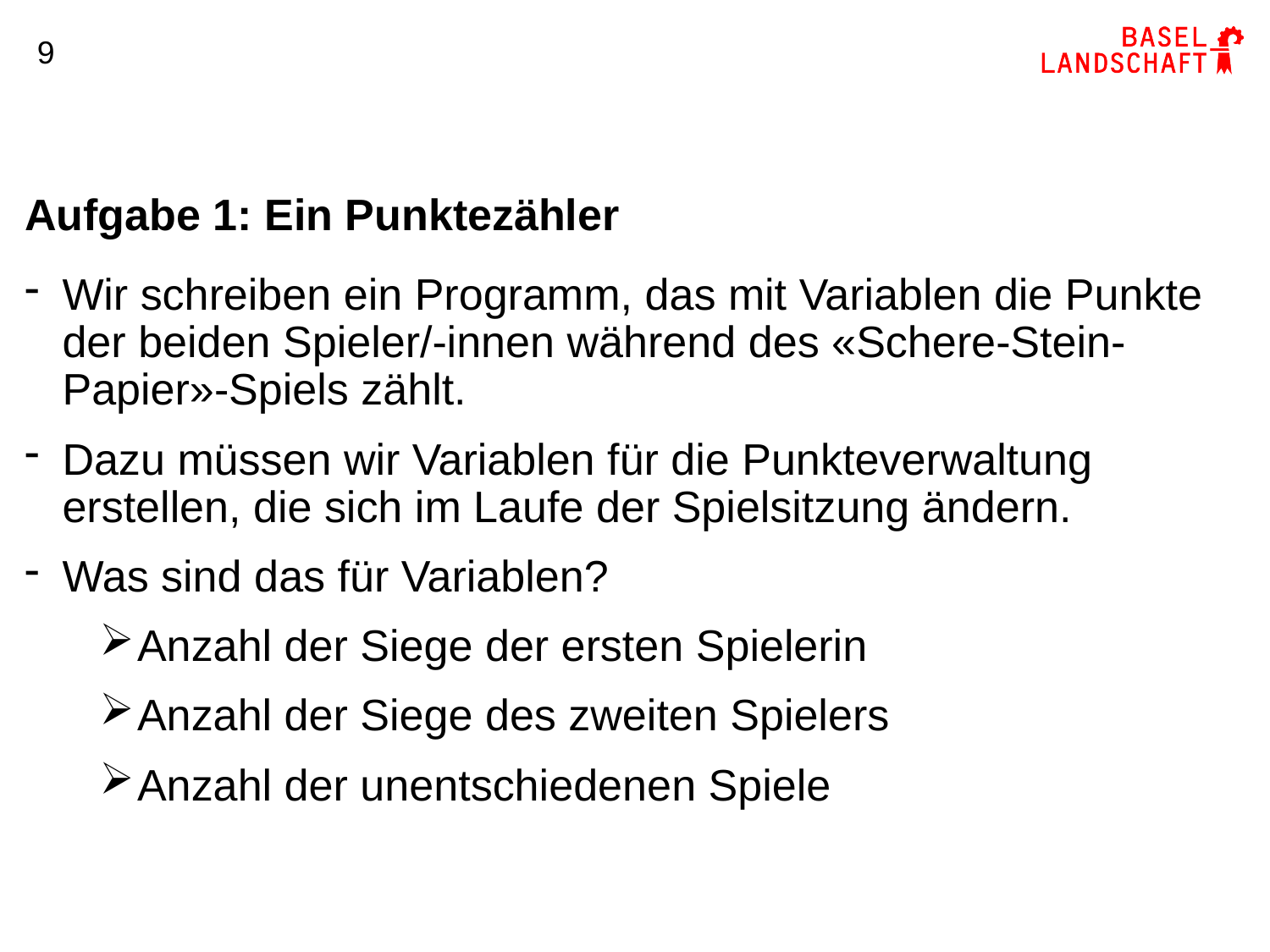

9
# Aufgabe 1: Ein Punktezähler
Wir schreiben ein Programm, das mit Variablen die Punkte der beiden Spieler/-innen während des «Schere-Stein-Papier»-Spiels zählt.
Dazu müssen wir Variablen für die Punkteverwaltung erstellen, die sich im Laufe der Spielsitzung ändern.
Was sind das für Variablen?
Anzahl der Siege der ersten Spielerin
Anzahl der Siege des zweiten Spielers
Anzahl der unentschiedenen Spiele